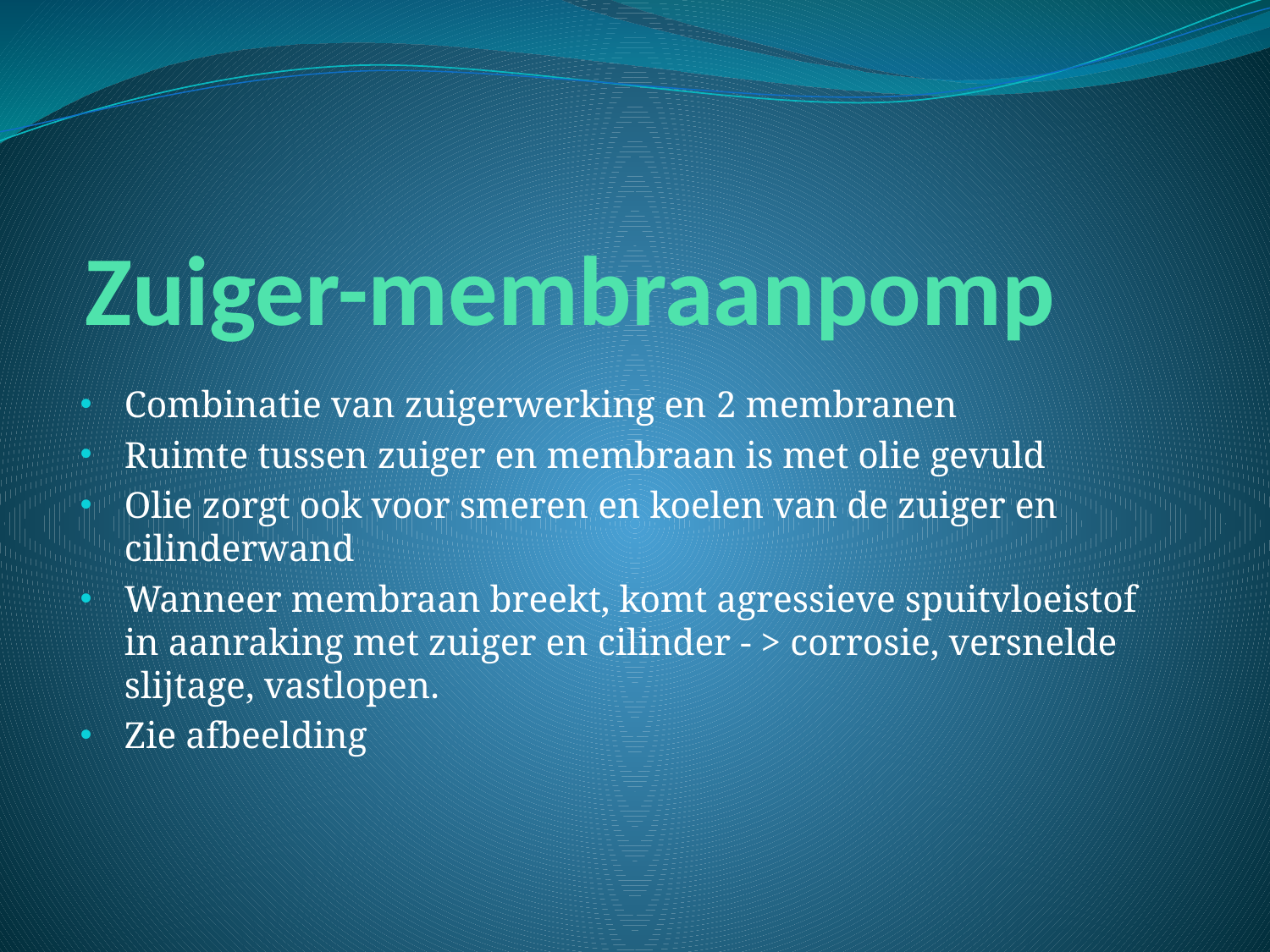

# Zuiger-membraanpomp
Combinatie van zuigerwerking en 2 membranen
Ruimte tussen zuiger en membraan is met olie gevuld
Olie zorgt ook voor smeren en koelen van de zuiger en cilinderwand
Wanneer membraan breekt, komt agressieve spuitvloeistof in aanraking met zuiger en cilinder - > corrosie, versnelde slijtage, vastlopen.
Zie afbeelding